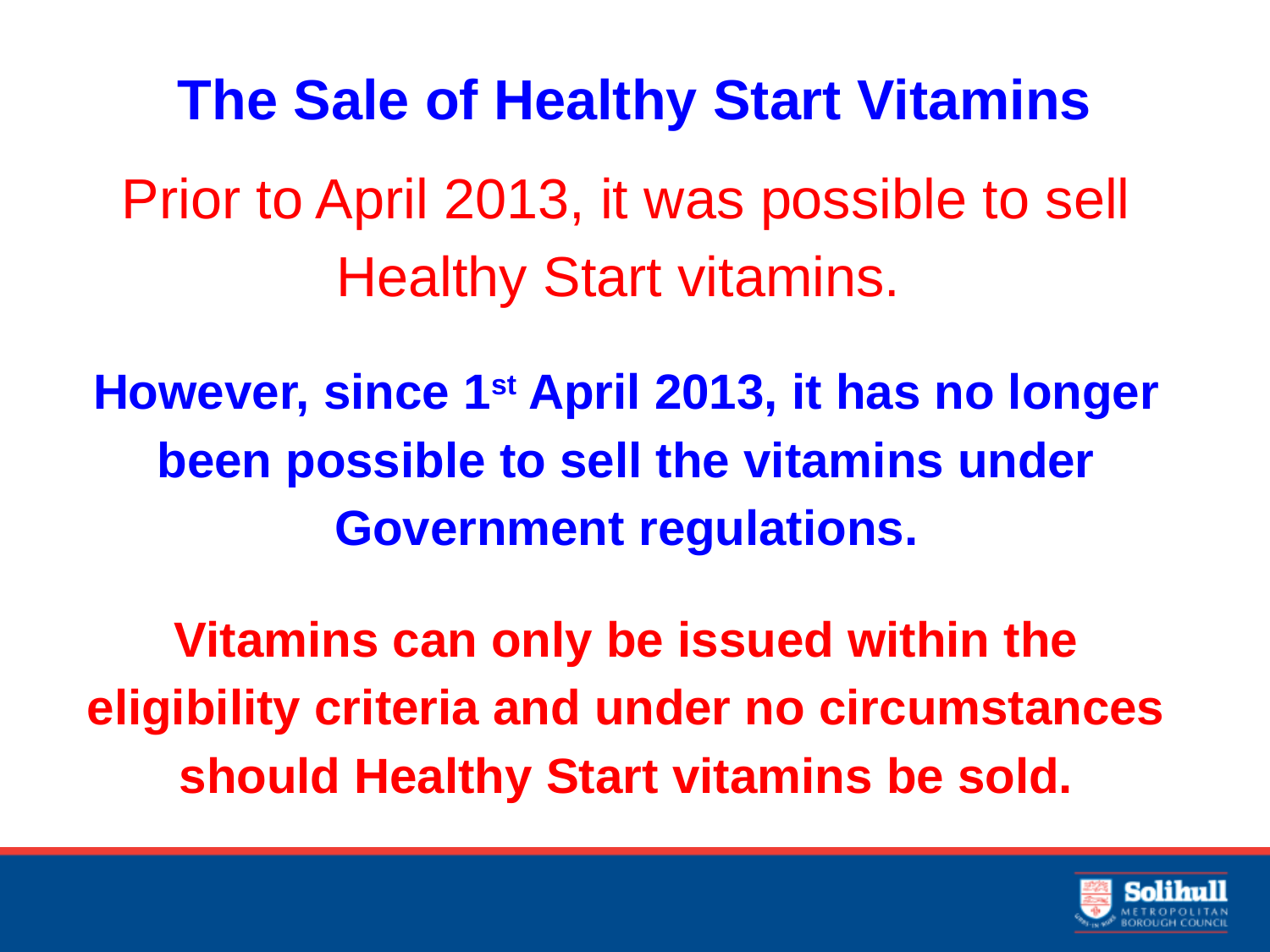

# The Sale of Healthy Start Vitamins
Prior to April 2013, it was possible to sell Healthy Start vitamins.

However, since 1st April 2013, it has no longer been possible to sell the vitamins under Government regulations.

Vitamins can only be issued within the eligibility criteria and under no circumstances should Healthy Start vitamins be sold.